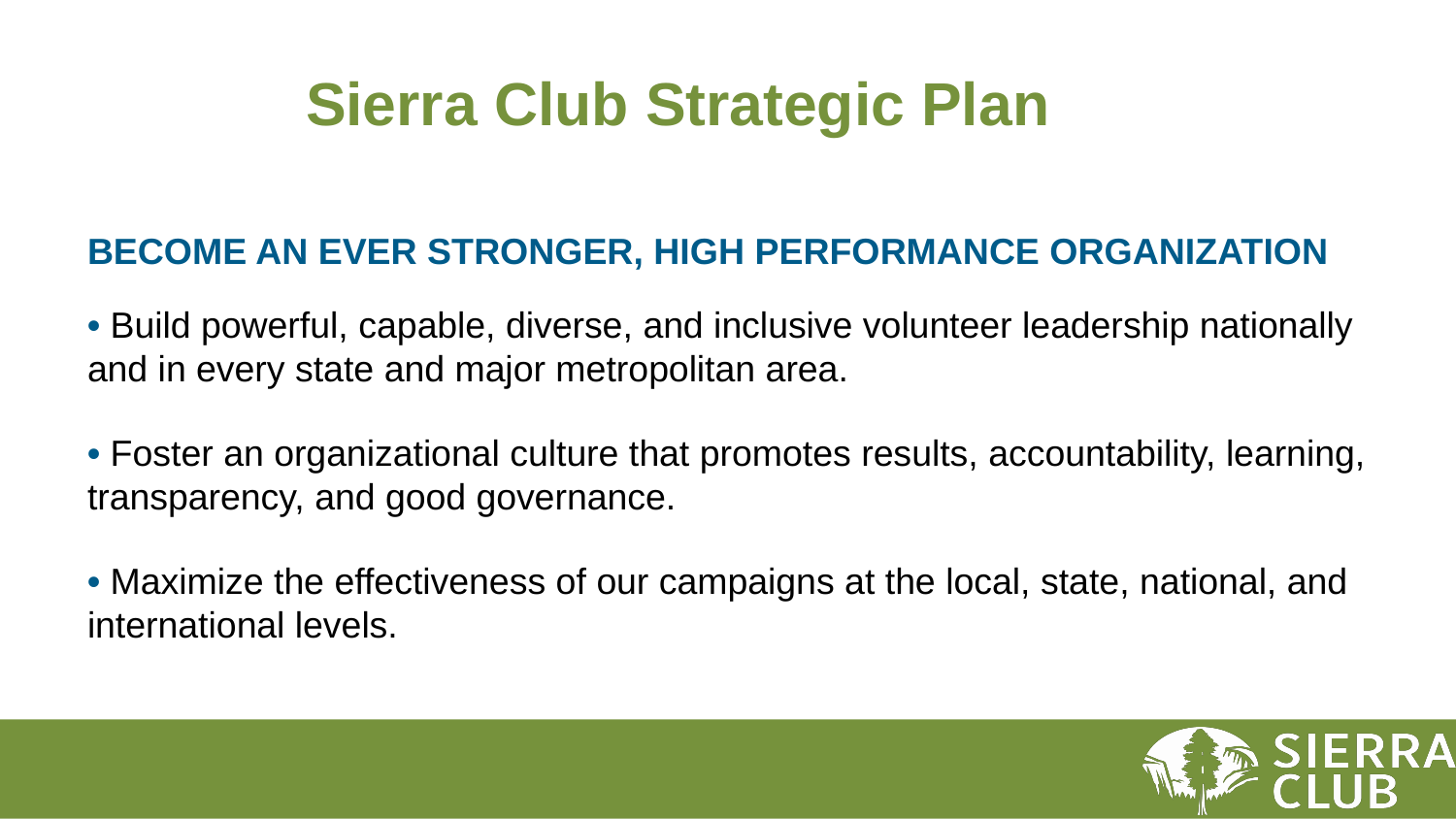

# Sierra Club Strategic Plan

BECOME AN EVER STRONGER, HIGH PERFORMANCE ORGANIZATION

• Build powerful, capable, diverse, and inclusive volunteer leadership nationally and in every state and major metropolitan area.

• Foster an organizational culture that promotes results, accountability, learning, transparency, and good governance.

• Maximize the effectiveness of our campaigns at the local, state, national, and international levels.